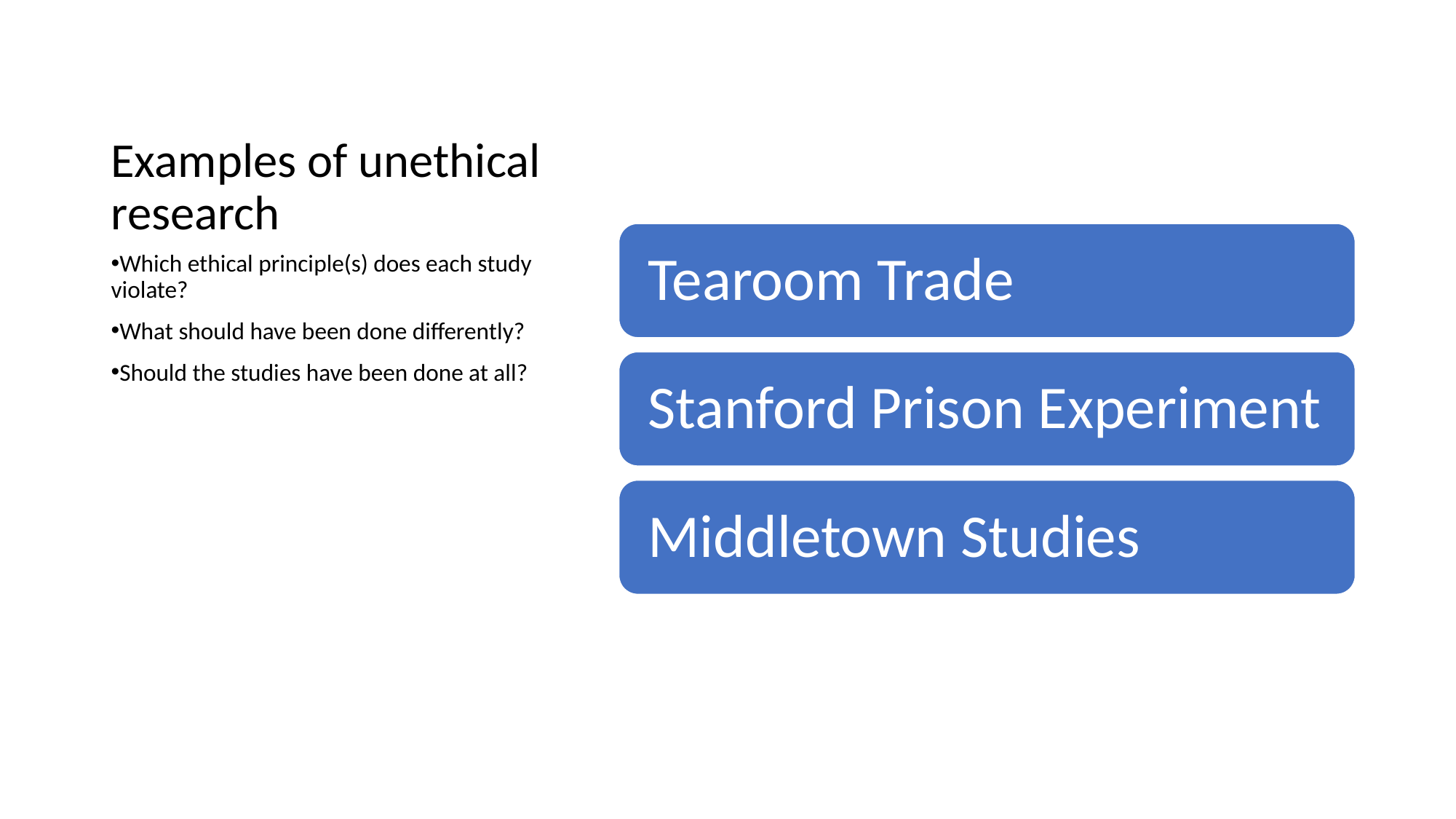

# Examples of unethical research
Tearoom Trade
Stanford Prison Experiment
Middletown Studies
Which ethical principle(s) does each study violate?
What should have been done differently?
Should the studies have been done at all?